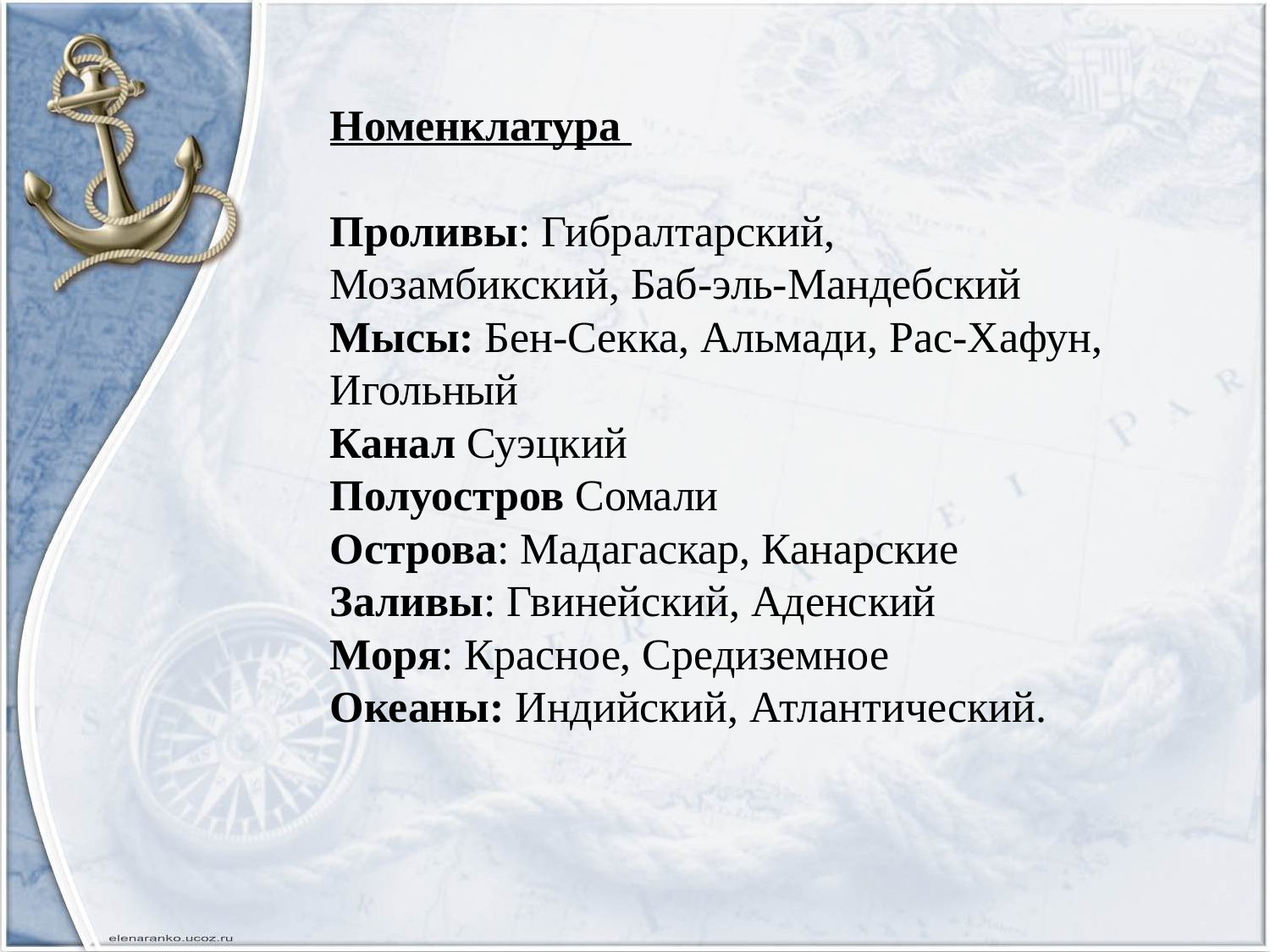

Номенклатура
Проливы: Гибралтарский, Мозамбикский, Баб-эль-Мандебский
Мысы: Бен-Секка, Альмади, Рас-Хафун, Игольный
Канал Суэцкий
Полуостров Сомали
Острова: Мадагаскар, Канарские
Заливы: Гвинейский, Аденский
Моря: Красное, Средиземное
Океаны: Индийский, Атлантический.